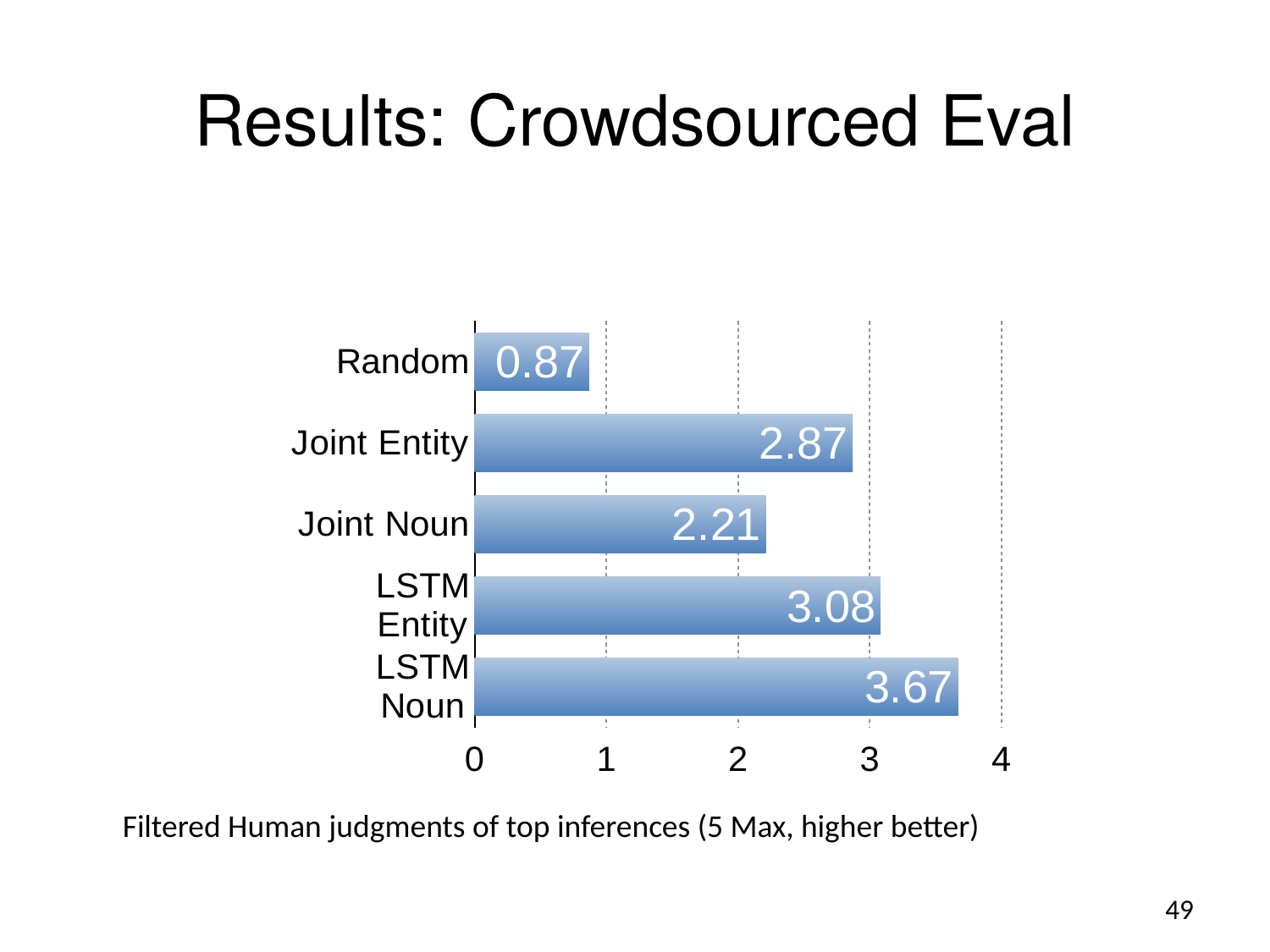

# Results: Crowdsourced Eval

### Chart

| Category |  |
|---|---|
| Random | 0.87 |
| Joint Entity | 2.87 |
| Joint Noun | 2.21 |
| LSTM Entity | 3.08 |
| LSTM Noun | 3.67 |
Filtered Human judgments of top inferences (5 Max, higher better)
49